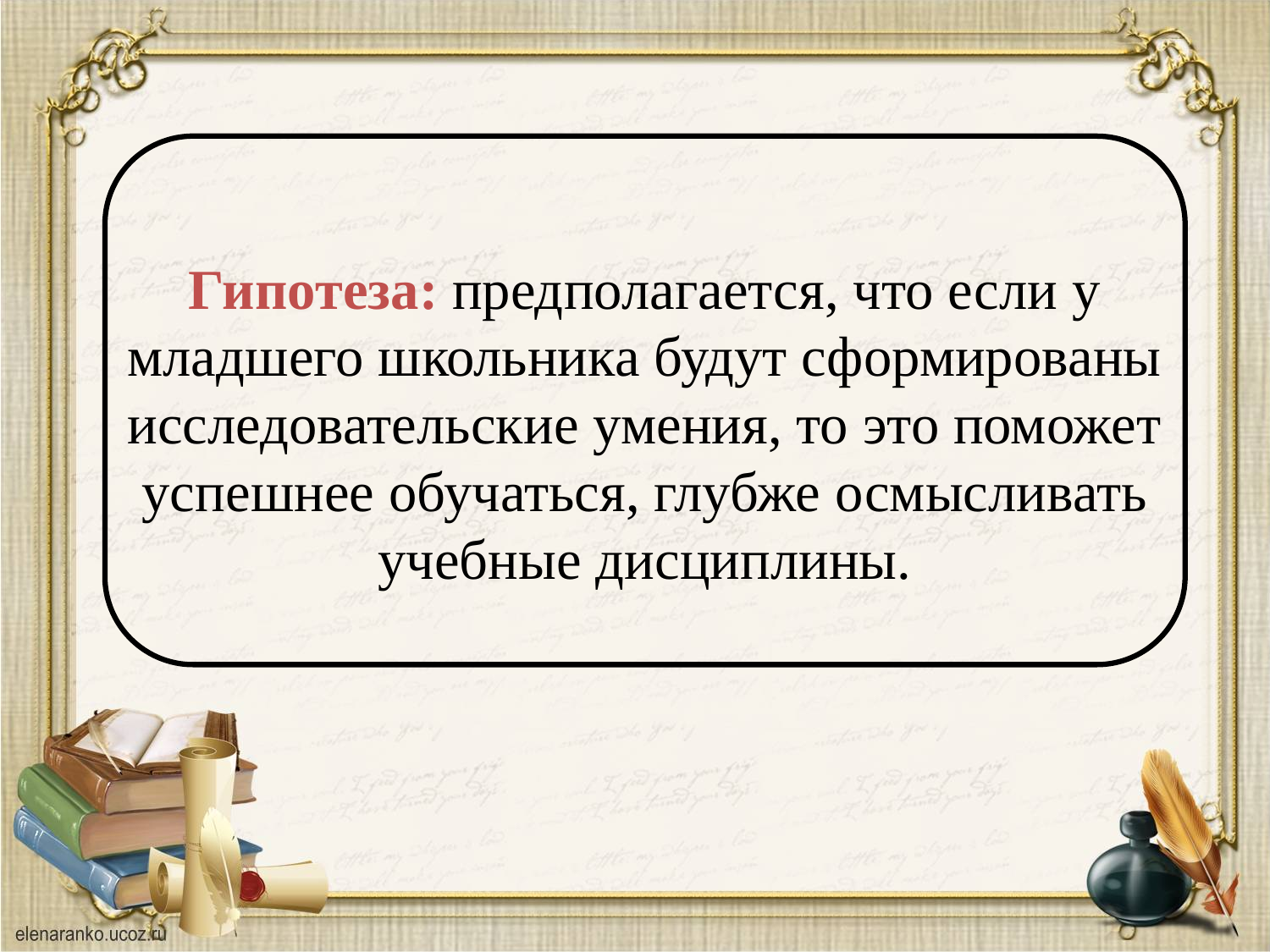

Гипотеза: предполагается, что если у младшего школьника будут сформированы исследовательские умения, то это поможет успешнее обучаться, глубже осмысливать учебные дисциплины.